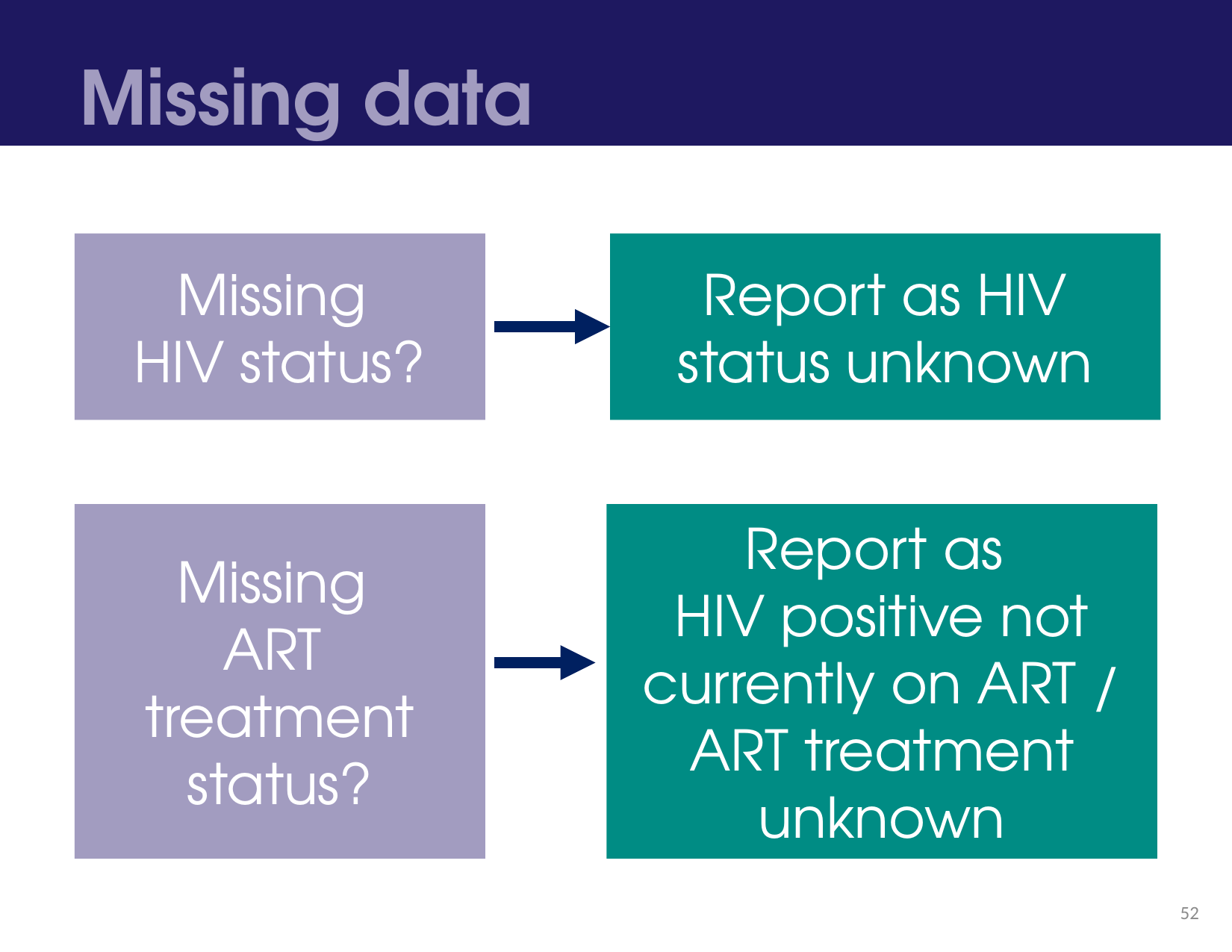

# Missing data
Missing
HIV status?
Report as HIV status unknown
Missing
ART
treatment status?
Report as
HIV positive not currently on ART / ART treatment unknown
52